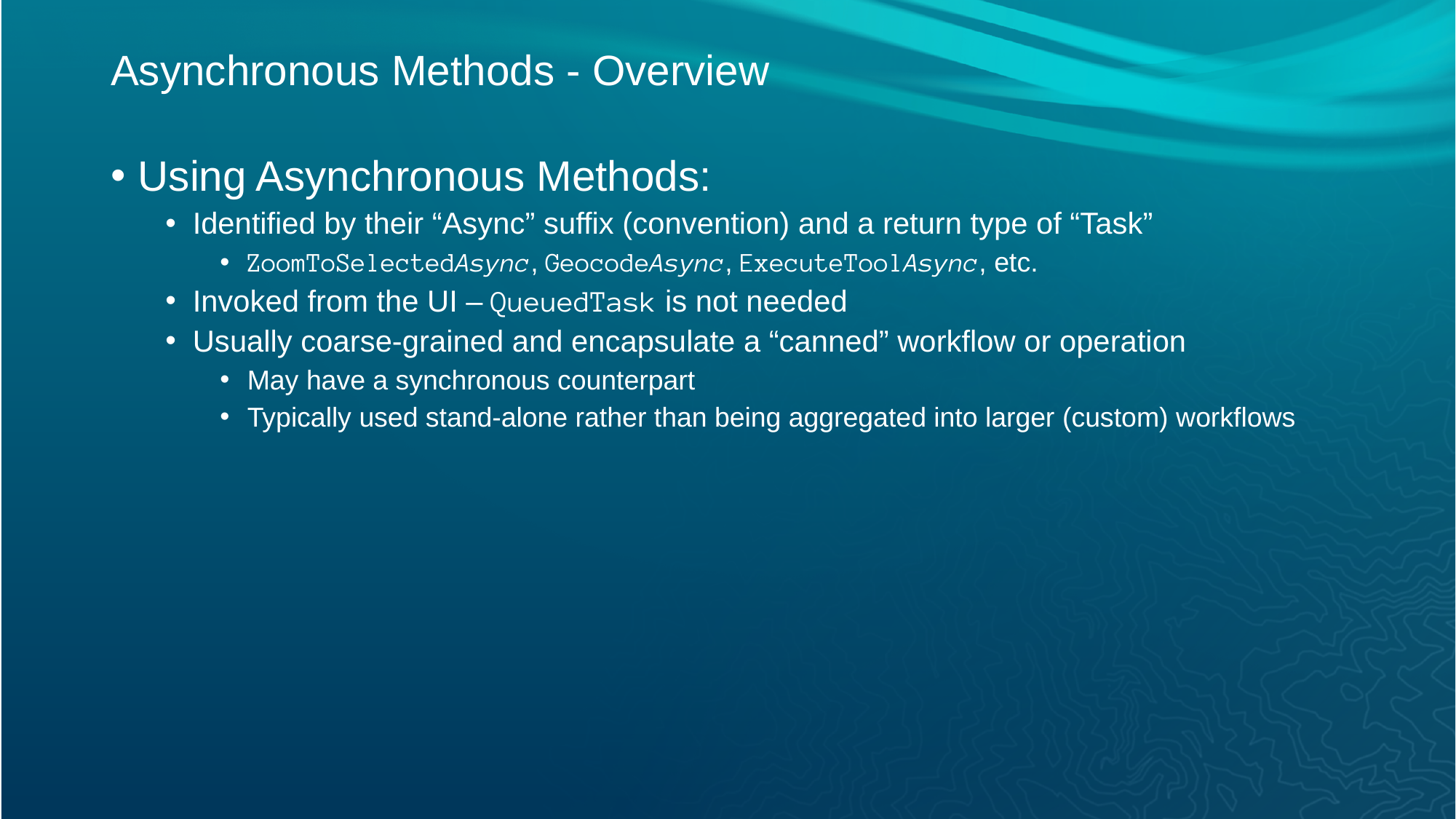

# Asynchronous Methods - Overview
Using Asynchronous Methods:
Identified by their “Async” suffix (convention) and a return type of “Task”
ZoomToSelectedAsync, GeocodeAsync, ExecuteToolAsync, etc.
Invoked from the UI – QueuedTask is not needed
Usually coarse-grained and encapsulate a “canned” workflow or operation
May have a synchronous counterpart
Typically used stand-alone rather than being aggregated into larger (custom) workflows